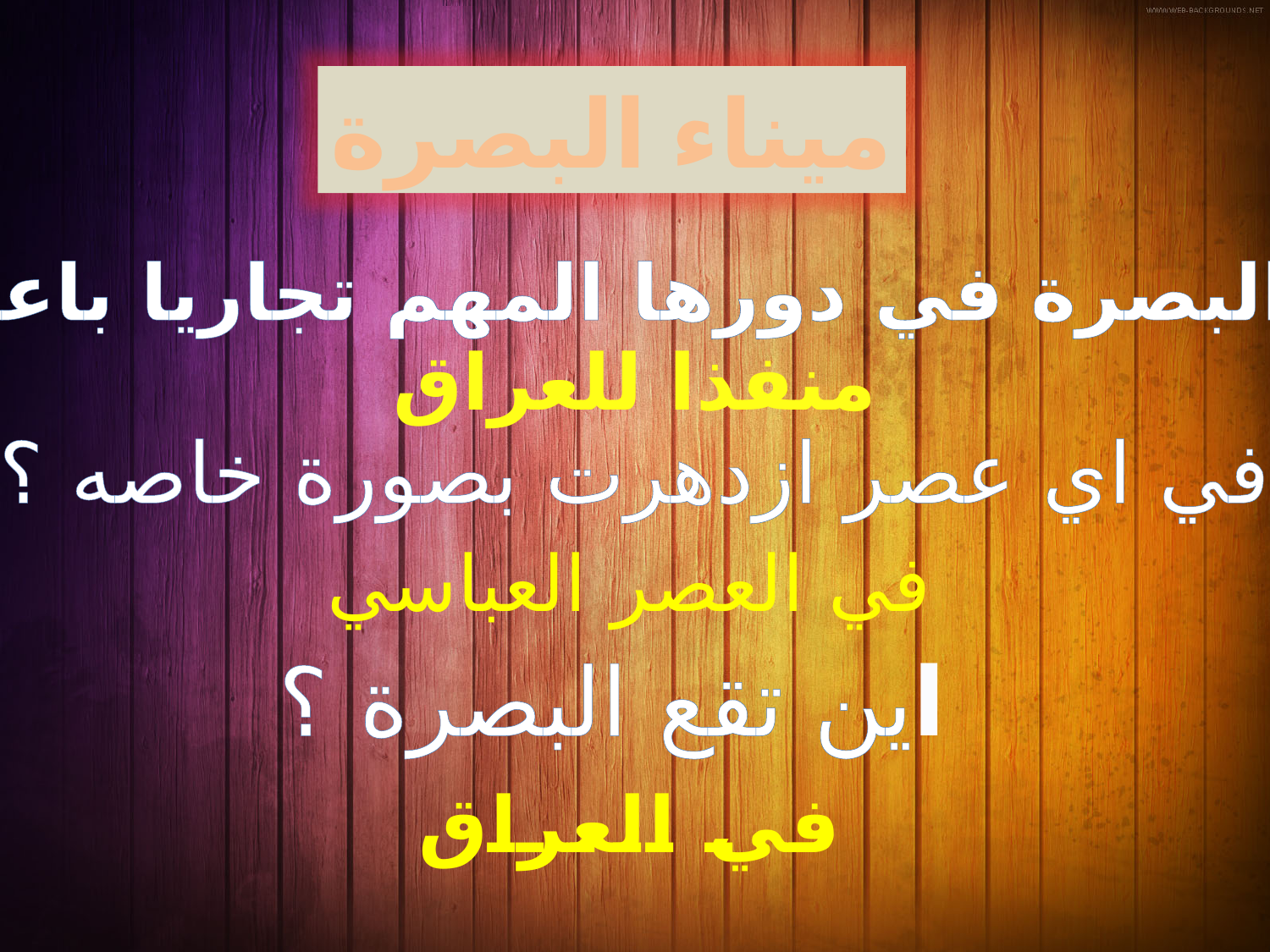

ميناء البصرة
استمرت البصرة في دورها المهم تجاريا باعتبارها...؟
منفذا للعراق
في اي عصر ازدهرت بصورة خاصه ؟
في العصر العباسي
اين تقع البصرة ؟
في العراق